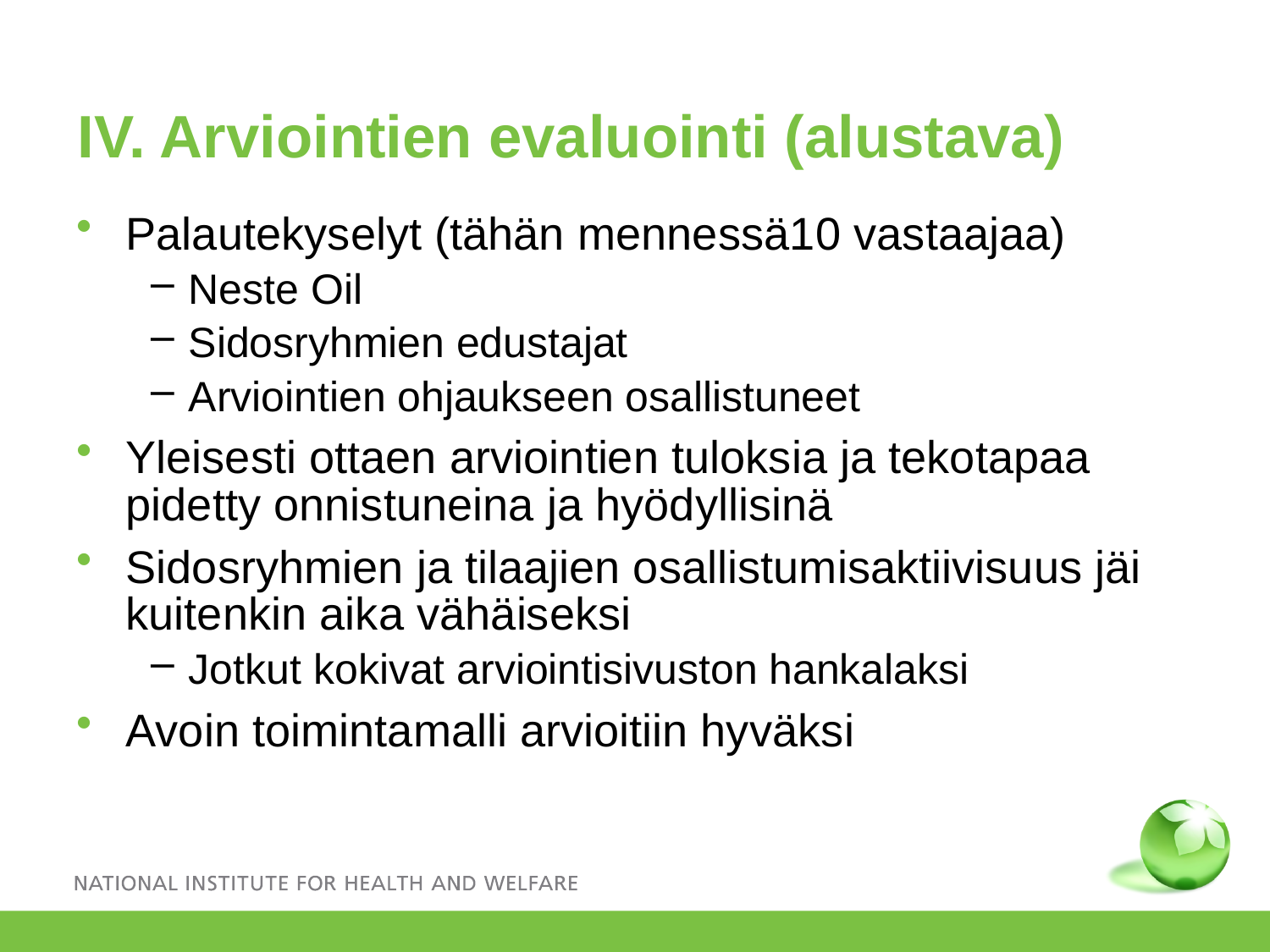

# IV. Arviointien evaluointi (alustava)
Palautekyselyt (tähän mennessä10 vastaajaa)
Neste Oil
Sidosryhmien edustajat
Arviointien ohjaukseen osallistuneet
Yleisesti ottaen arviointien tuloksia ja tekotapaa pidetty onnistuneina ja hyödyllisinä
Sidosryhmien ja tilaajien osallistumisaktiivisuus jäi kuitenkin aika vähäiseksi
Jotkut kokivat arviointisivuston hankalaksi
Avoin toimintamalli arvioitiin hyväksi